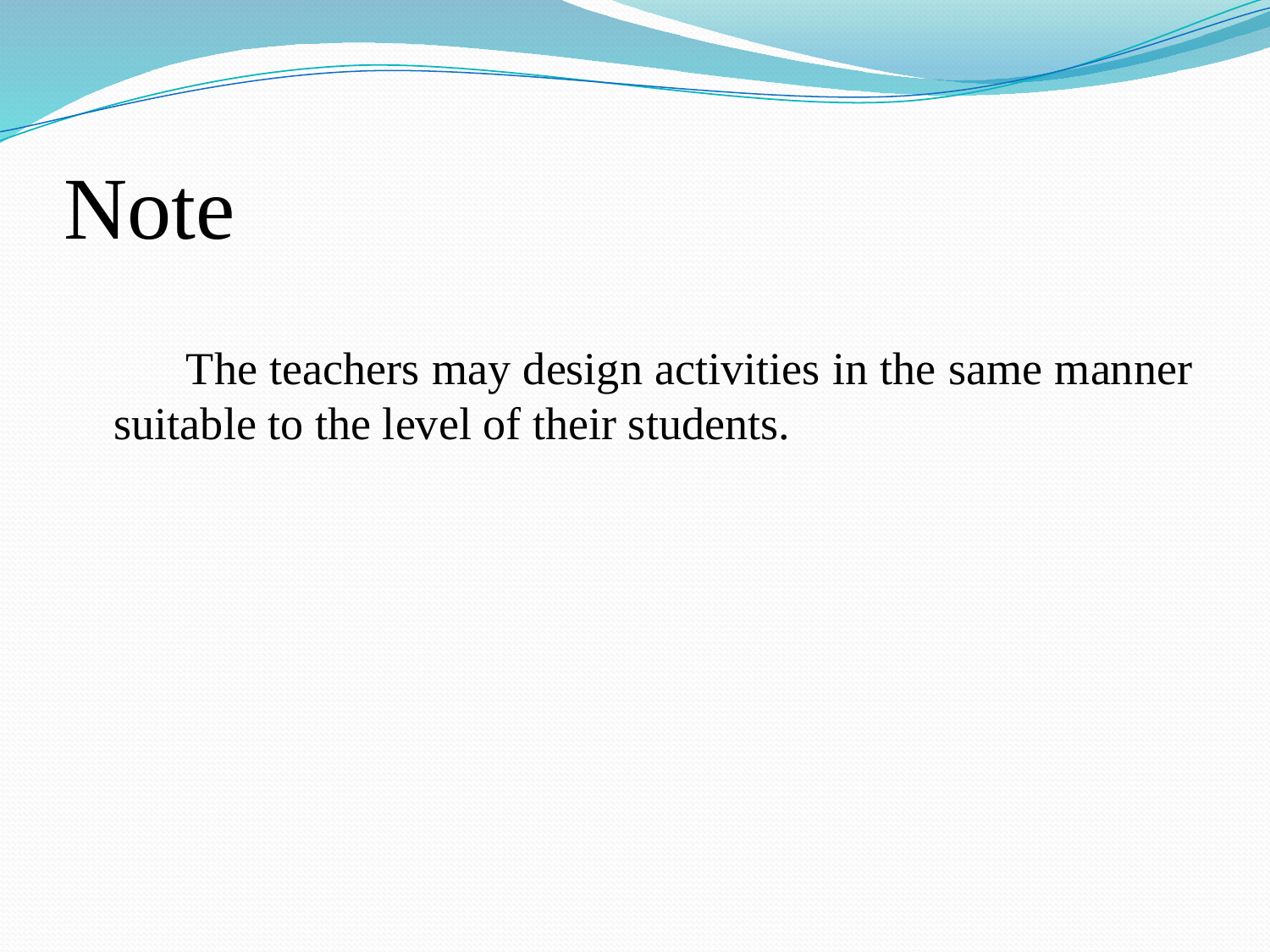

# Note

         The teachers may design activities in the same manner suitable to the level of their students.